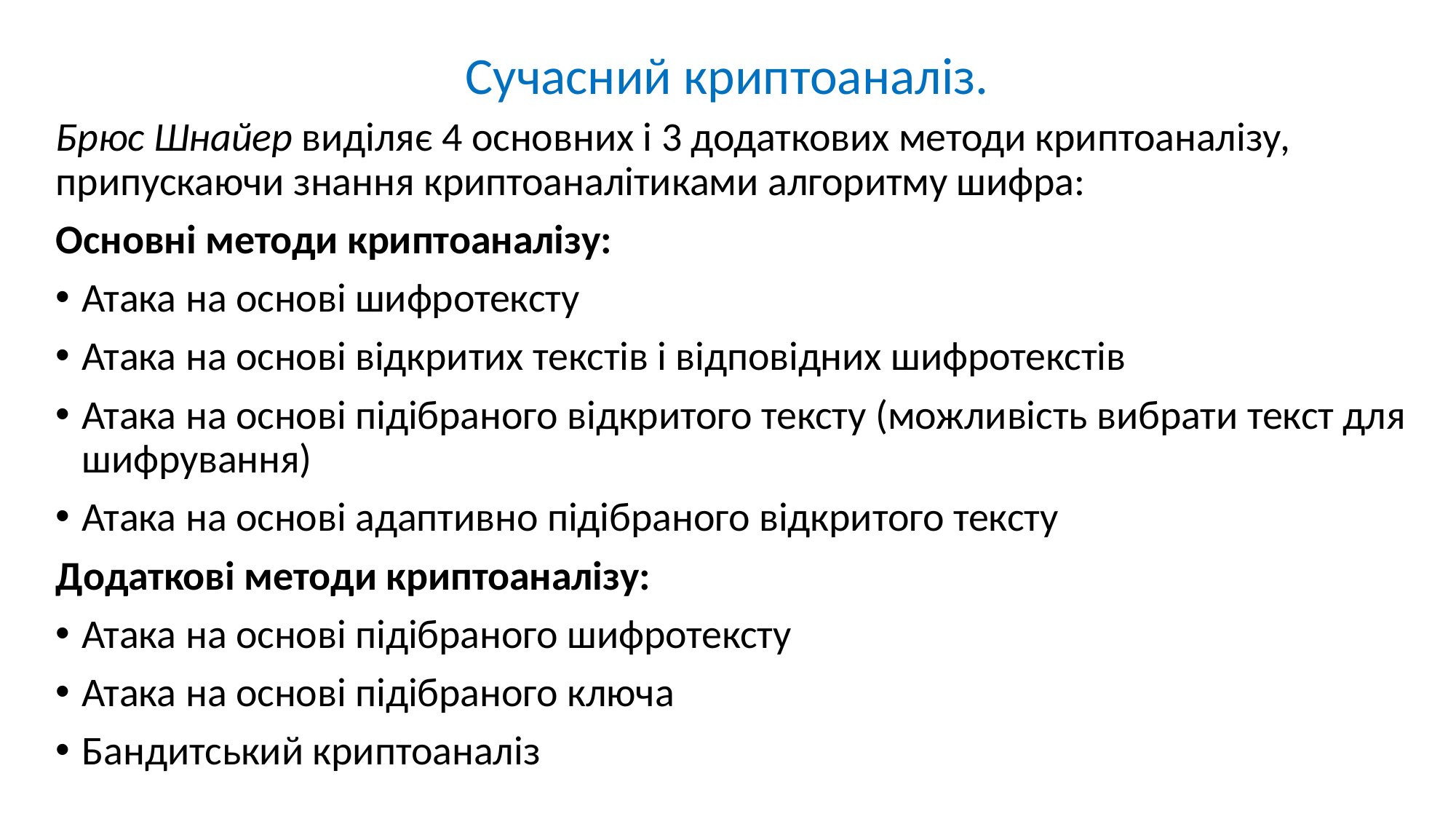

# Сучасний криптоаналіз.
Брюс Шнайер виділяє 4 основних і 3 додаткових методи криптоаналізу, припускаючи знання криптоаналітиками алгоритму шифра:
Основні методи криптоаналізу:
Атака на основі шифротексту
Атака на основі відкритих текстів і відповідних шифротекстів
Атака на основі підібраного відкритого тексту (можливість вибрати текст для шифрування)
Атака на основі адаптивно підібраного відкритого тексту
Додаткові методи криптоаналізу:
Атака на основі підібраного шифротексту
Атака на основі підібраного ключа
Бандитський криптоаналіз